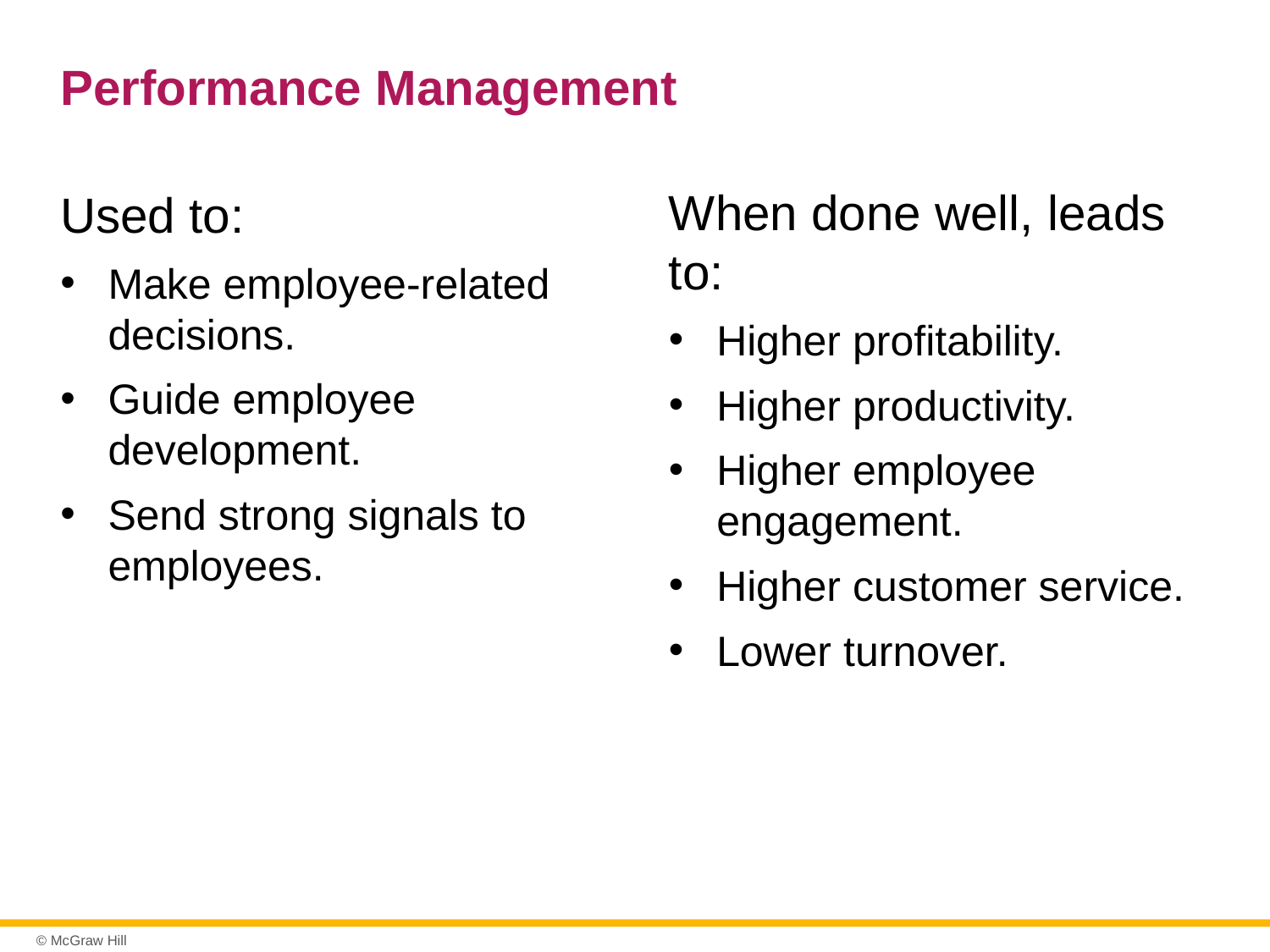

# Performance Management
When done well, leads to:
Higher profitability.
Higher productivity.
Higher employee engagement.
Higher customer service.
Lower turnover.
Used to:
Make employee-related decisions.
Guide employee development.
Send strong signals to employees.